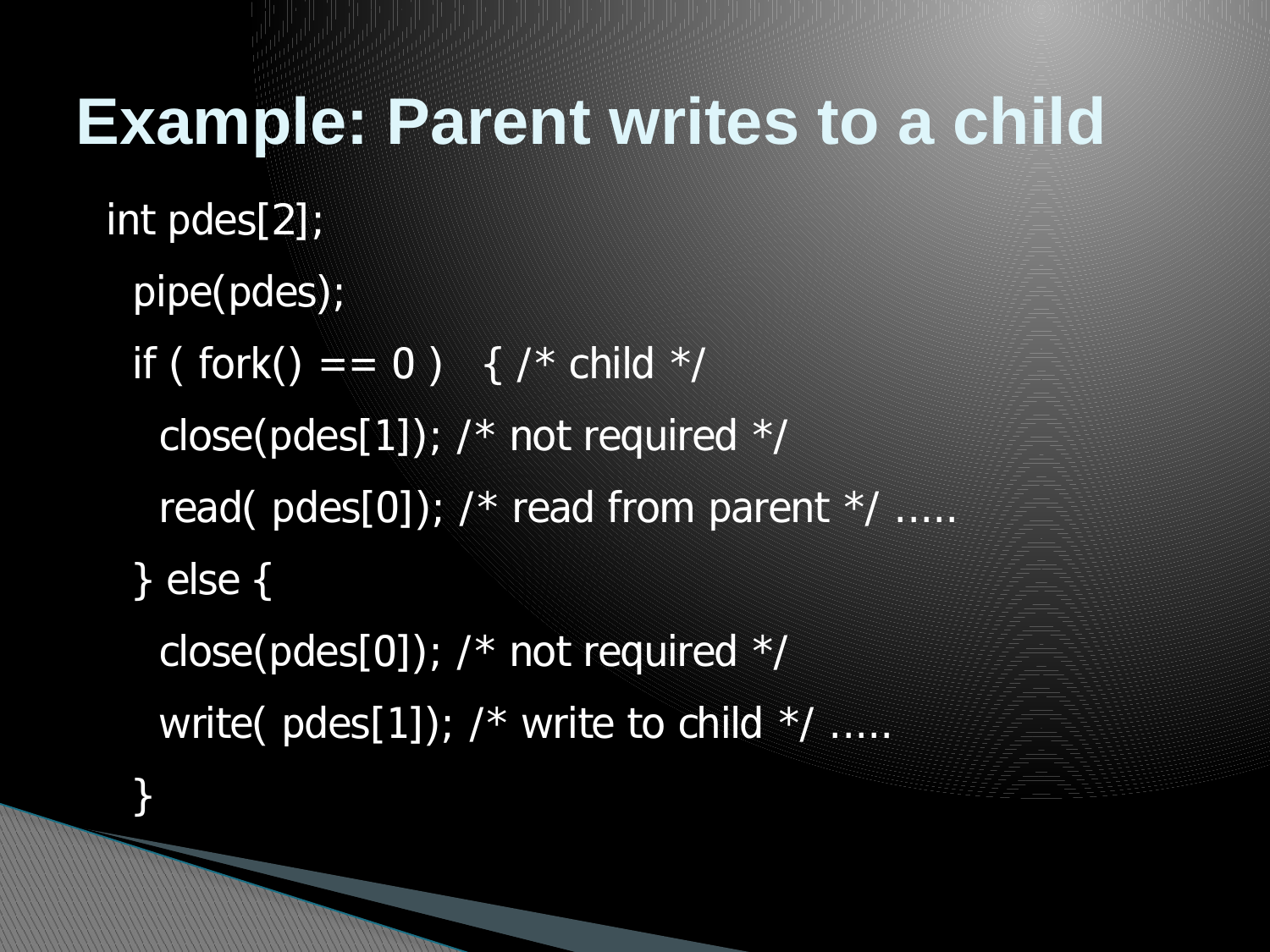

# Example: Parent writes to a child
int pdes[2];
  pipe(pdes);
  if ( fork() == 0 )   { /* child */
    close(pdes[1]); /* not required */
    read( pdes[0]); /* read from parent */ .....
  } else {
    close(pdes[0]); /* not required */
    write( pdes[1]); /* write to child */ .....
  }